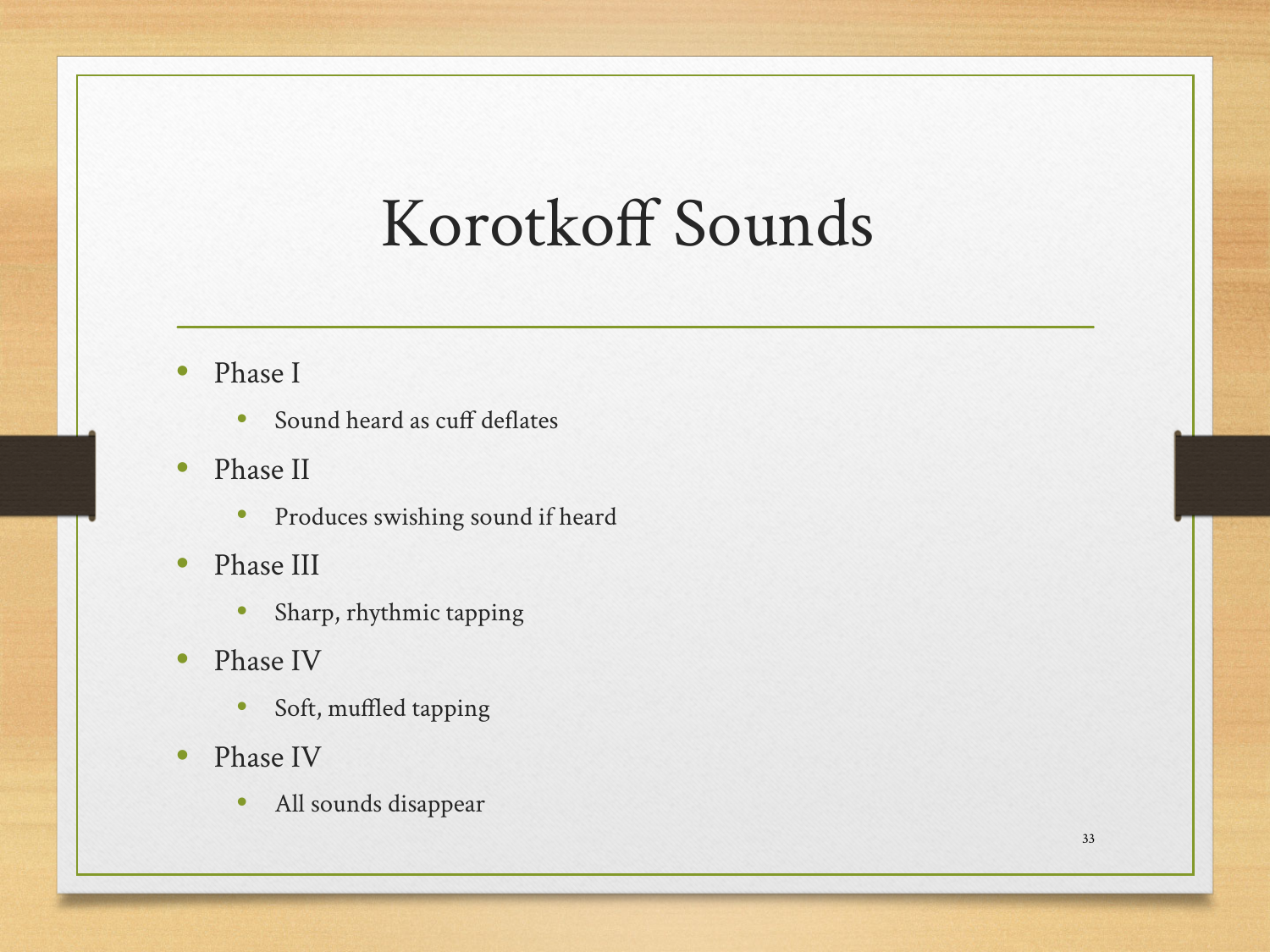

# Korotkoff Sounds
Phase I
Sound heard as cuff deflates
Phase II
Produces swishing sound if heard
Phase III
Sharp, rhythmic tapping
Phase IV
Soft, muffled tapping
Phase IV
All sounds disappear
 33